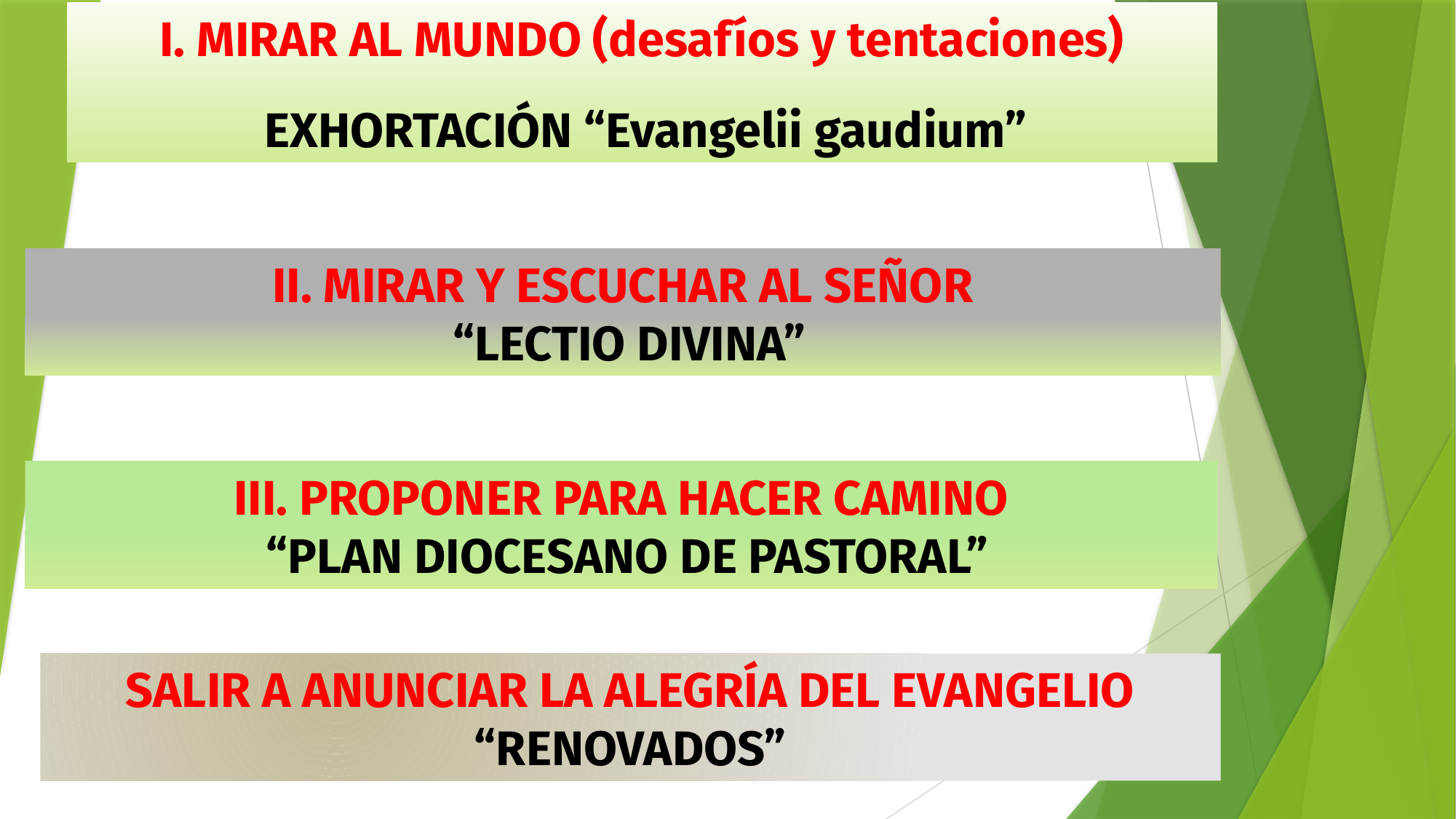

I. MIRAR AL MUNDO (desafíos y tentaciones)

 EXHORTACIÓN “Evangelii gaudium”
II. MIRAR Y ESCUCHAR AL SEÑOR
 “LECTIO DIVINA”
III. PROPONER PARA HACER CAMINO
 “PLAN DIOCESANO DE PASTORAL”
SALIR A ANUNCIAR LA ALEGRÍA DEL EVANGELIO
“RENOVADOS”